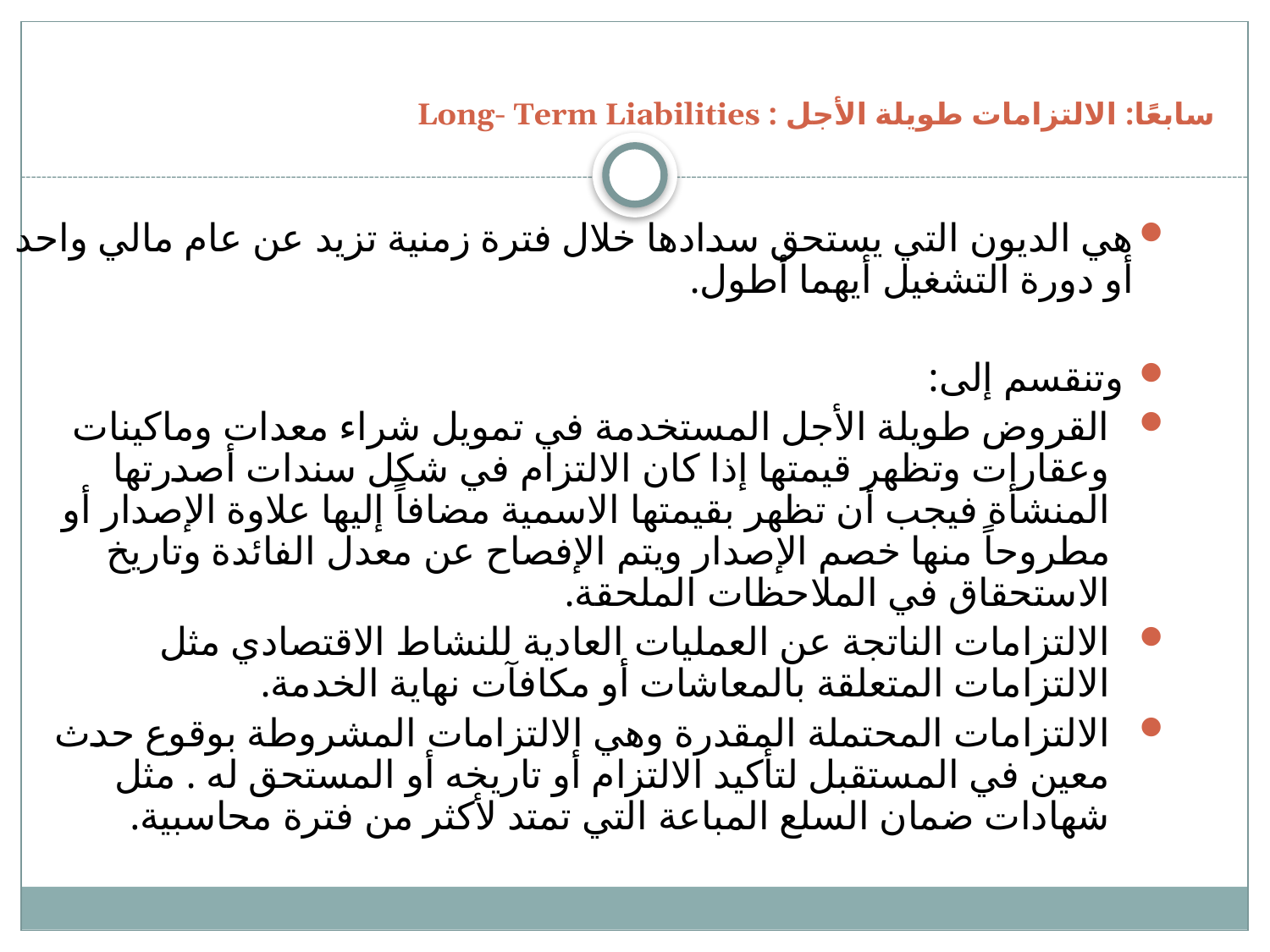

# سابعًا: الالتزامات طويلة الأجل : Long- Term Liabilities
هي الديون التي يستحق سدادها خلال فترة زمنية تزيد عن عام مالي واحد أو دورة التشغيل أيهما أطول.

 وتنقسم إلى:
القروض طويلة الأجل المستخدمة في تمويل شراء معدات وماكينات وعقارات وتظهر قيمتها إذا كان الالتزام في شكل سندات أصدرتها المنشأة فيجب أن تظهر بقيمتها الاسمية مضافاً إليها علاوة الإصدار أو مطروحاً منها خصم الإصدار ويتم الإفصاح عن معدل الفائدة وتاريخ الاستحقاق في الملاحظات الملحقة.
الالتزامات الناتجة عن العمليات العادية للنشاط الاقتصادي مثل الالتزامات المتعلقة بالمعاشات أو مكافآت نهاية الخدمة.
الالتزامات المحتملة المقدرة وهي الالتزامات المشروطة بوقوع حدث معين في المستقبل لتأكيد الالتزام أو تاريخه أو المستحق له . مثل شهادات ضمان السلع المباعة التي تمتد لأكثر من فترة محاسبية.